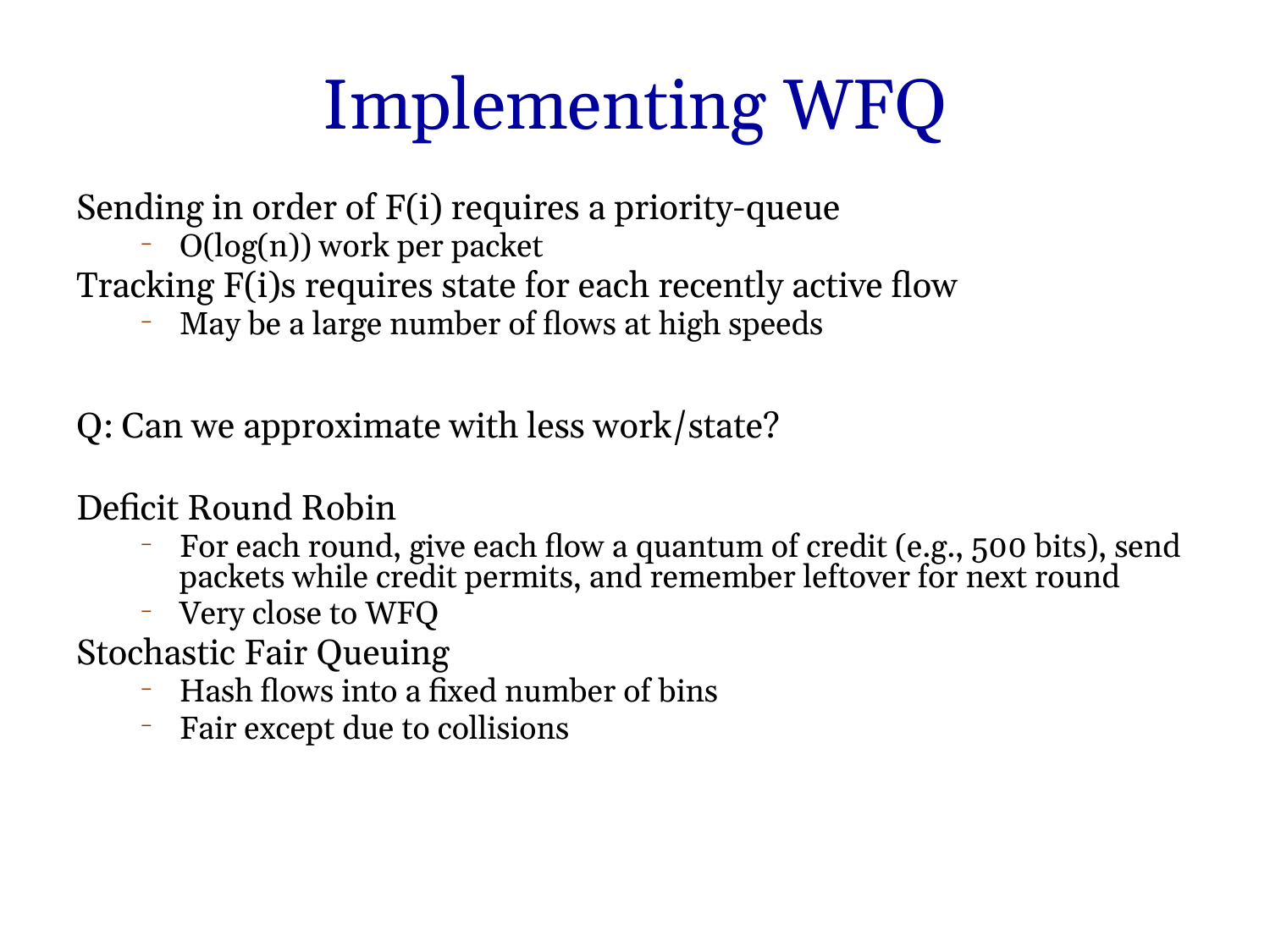

# Implementing WFQ
Sending in order of F(i) requires a priority-queue
O(log(n)) work per packet
Tracking F(i)s requires state for each recently active flow
May be a large number of flows at high speeds

Q: Can we approximate with less work/state?

Deficit Round Robin
For each round, give each flow a quantum of credit (e.g., 500 bits), send packets while credit permits, and remember leftover for next round
Very close to WFQ
Stochastic Fair Queuing
Hash flows into a fixed number of bins
Fair except due to collisions